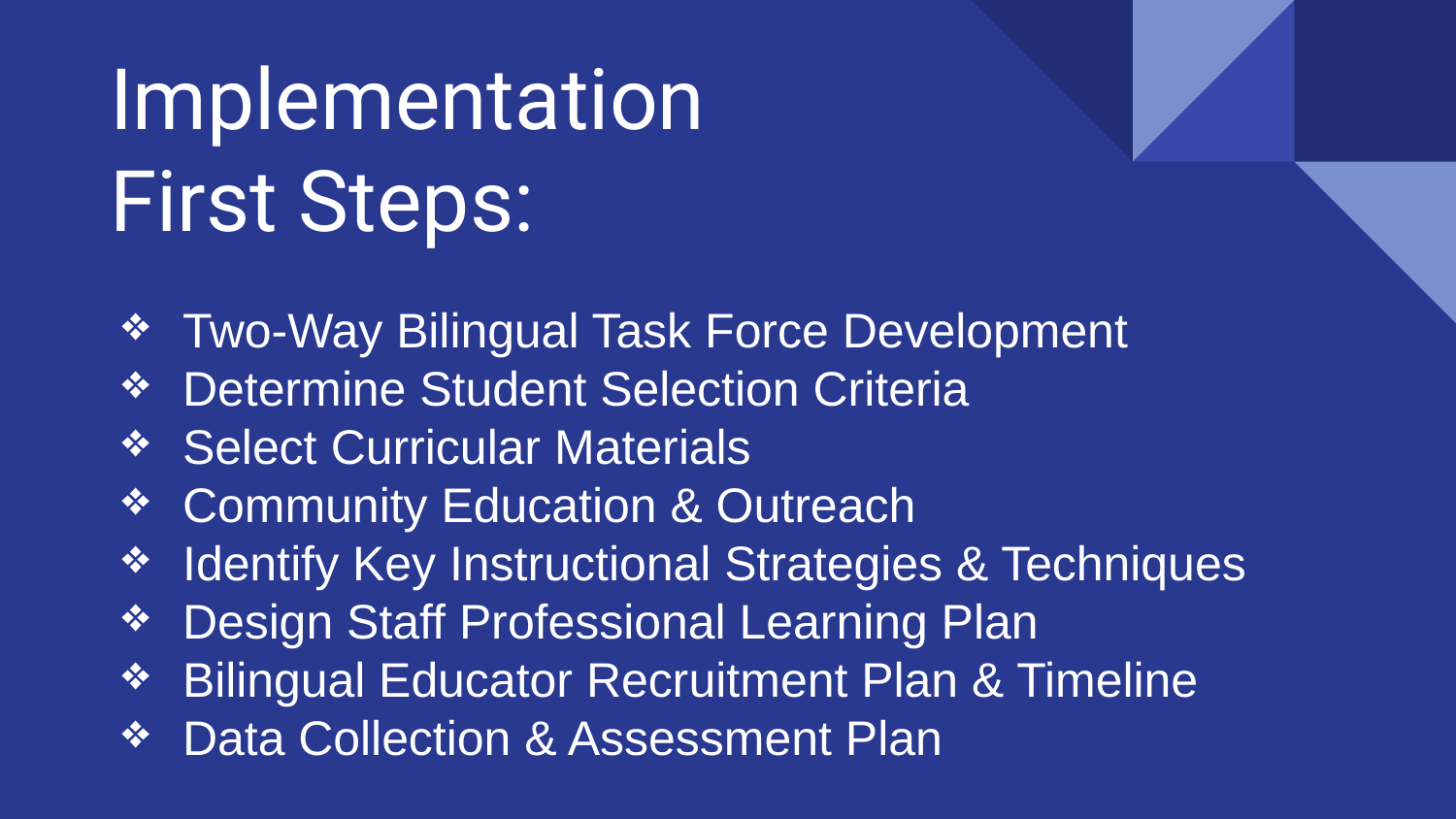

# Implementation
First Steps:
Two-Way Bilingual Task Force Development
Determine Student Selection Criteria
Select Curricular Materials
Community Education & Outreach
Identify Key Instructional Strategies & Techniques
Design Staff Professional Learning Plan
Bilingual Educator Recruitment Plan & Timeline
Data Collection & Assessment Plan